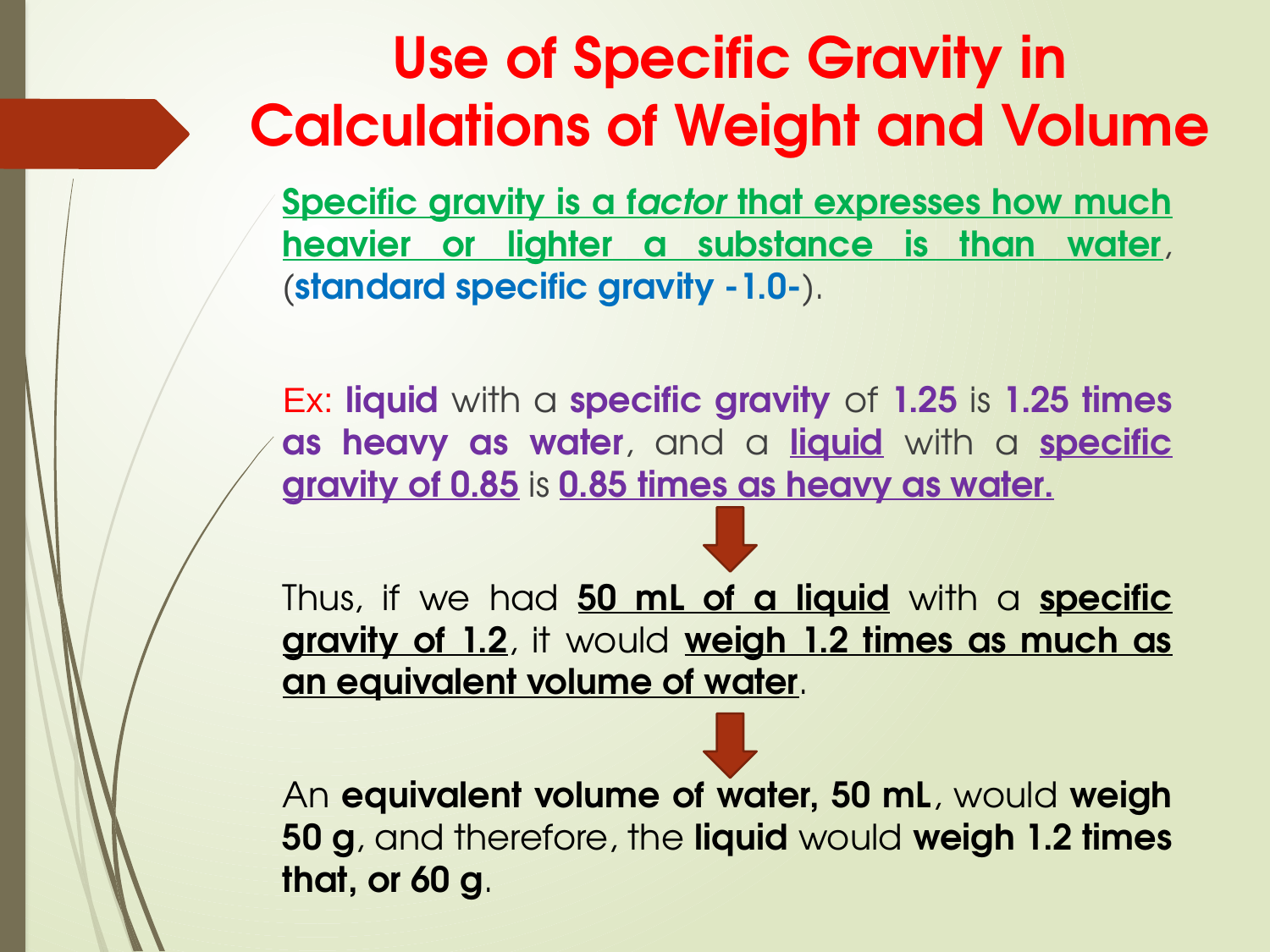

# Use of Specific Gravity in Calculations of Weight and Volume
Specific gravity is a factor that expresses how much heavier or lighter a substance is than water, (standard specific gravity -1.0-).

Ex: liquid with a specific gravity of 1.25 is 1.25 times as heavy as water, and a liquid with a specific gravity of 0.85 is 0.85 times as heavy as water.

Thus, if we had 50 mL of a liquid with a specific gravity of 1.2, it would weigh 1.2 times as much as an equivalent volume of water.

An equivalent volume of water, 50 mL, would weigh 50 g, and therefore, the liquid would weigh 1.2 times that, or 60 g.